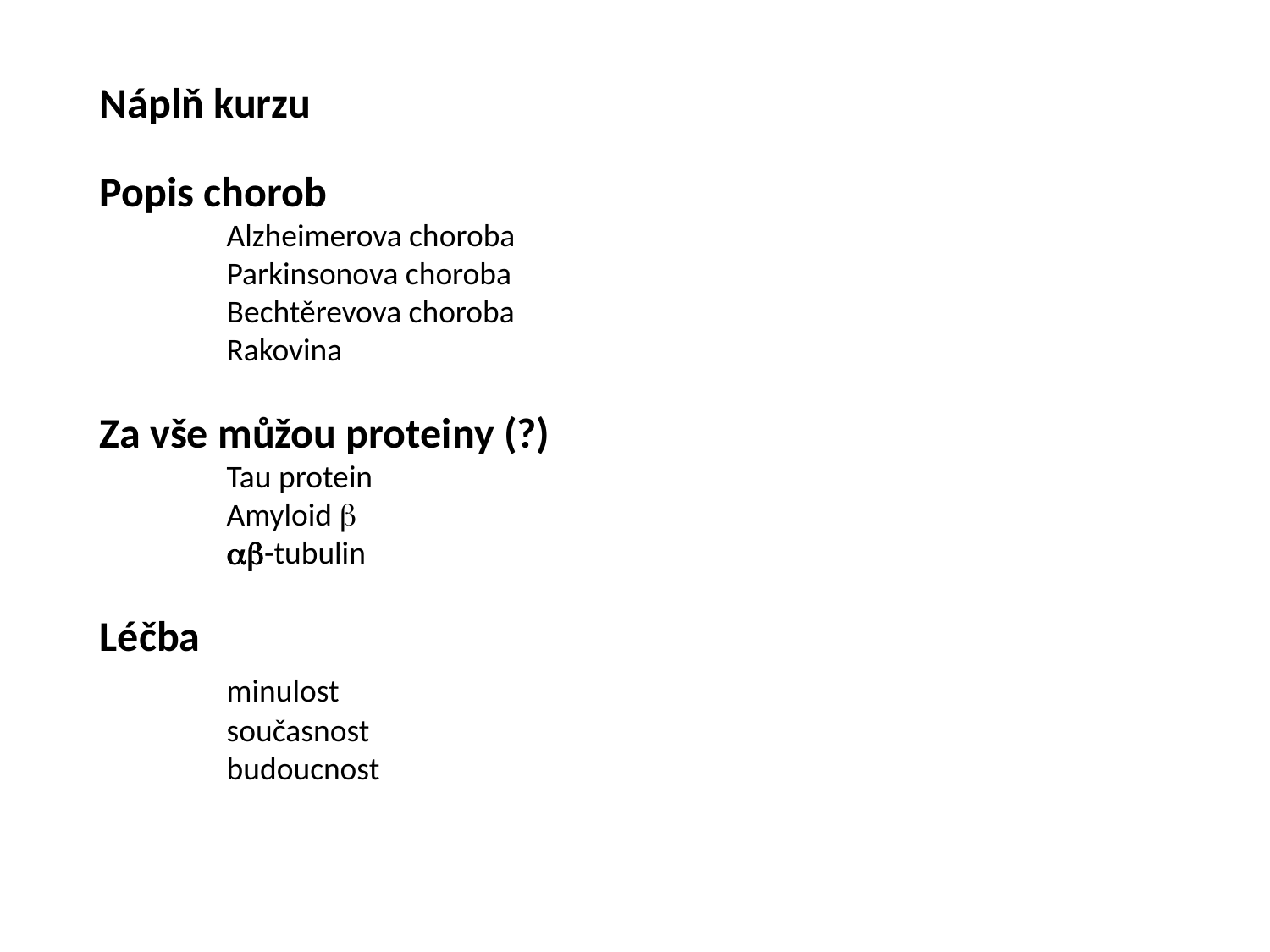

Náplň kurzu

Popis chorob
	Alzheimerova choroba
	Parkinsonova choroba
	Bechtěrevova choroba
	Rakovina

Za vše můžou proteiny (?)
	Tau protein
	Amyloid β
	αβ-tubulin

Léčba
	minulost
	současnost
	budoucnost